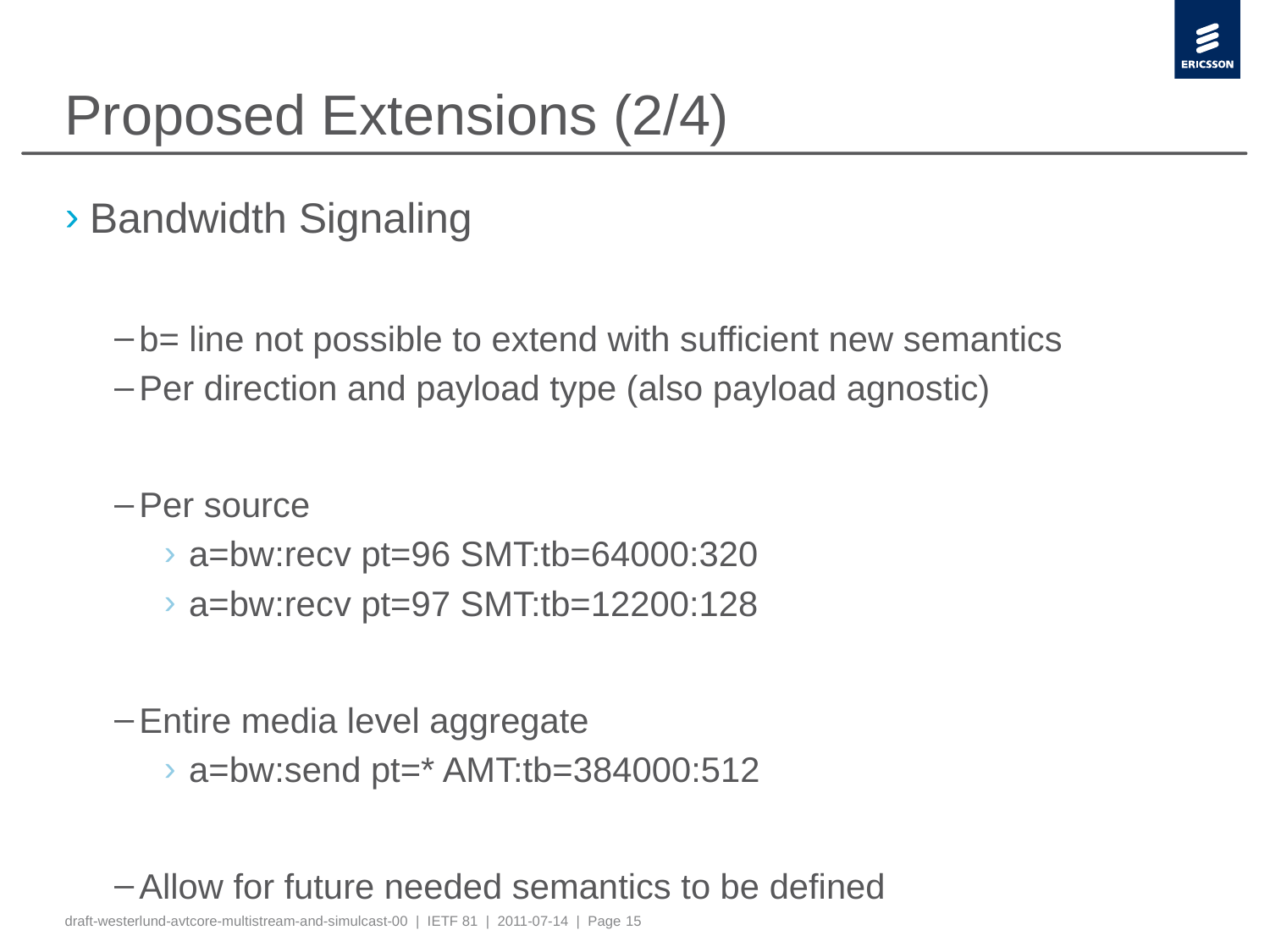

# Proposed Extensions (2/4)
Bandwidth Signaling

b= line not possible to extend with sufficient new semantics
Per direction and payload type (also payload agnostic)

Per source
a=bw:recv pt=96 SMT:tb=64000:320
a=bw:recv pt=97 SMT:tb=12200:128

Entire media level aggregate
a=bw:send pt=* AMT:tb=384000:512

Allow for future needed semantics to be defined